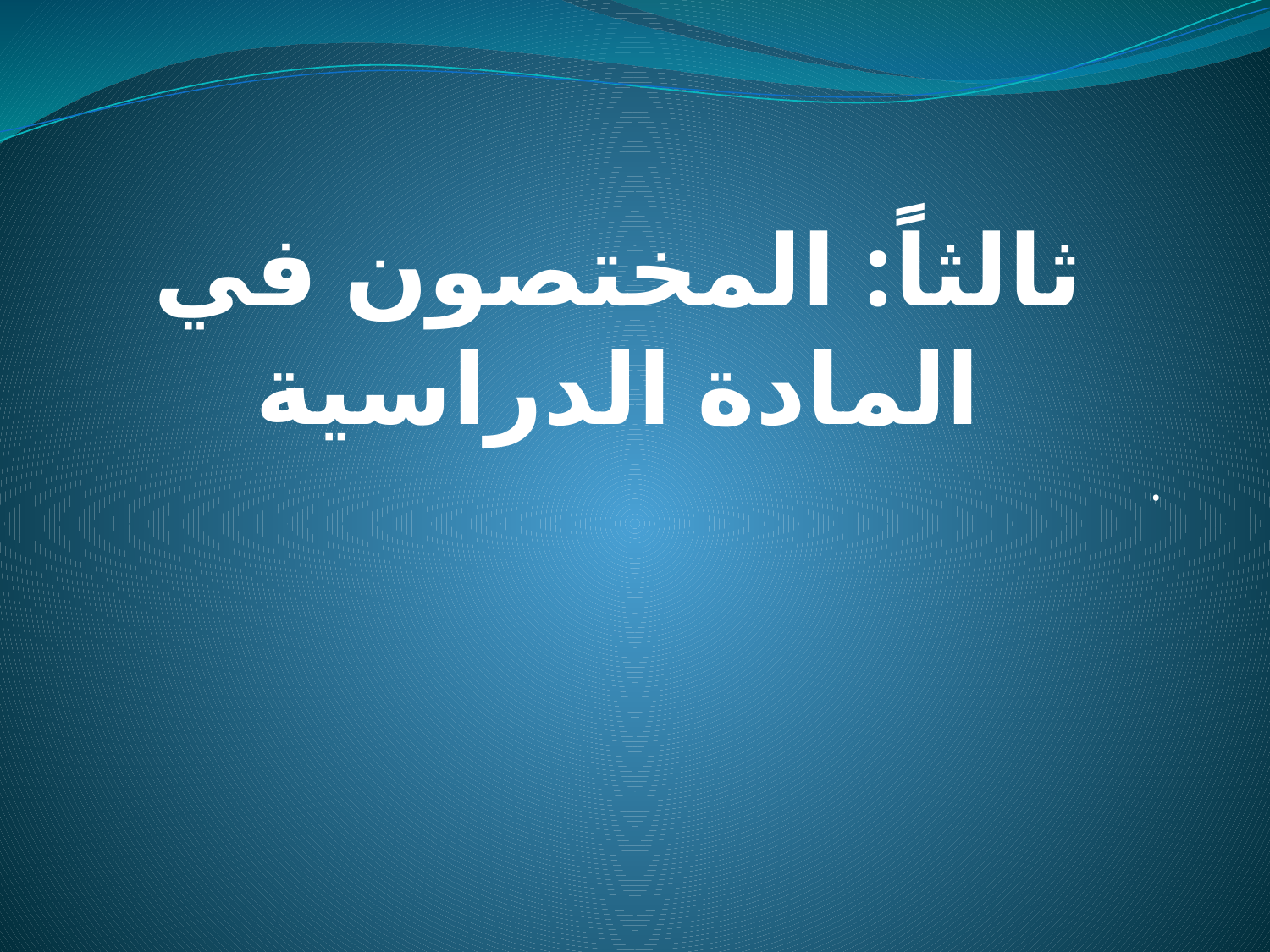

# ثالثاً: المختصون في المادة الدراسية
.